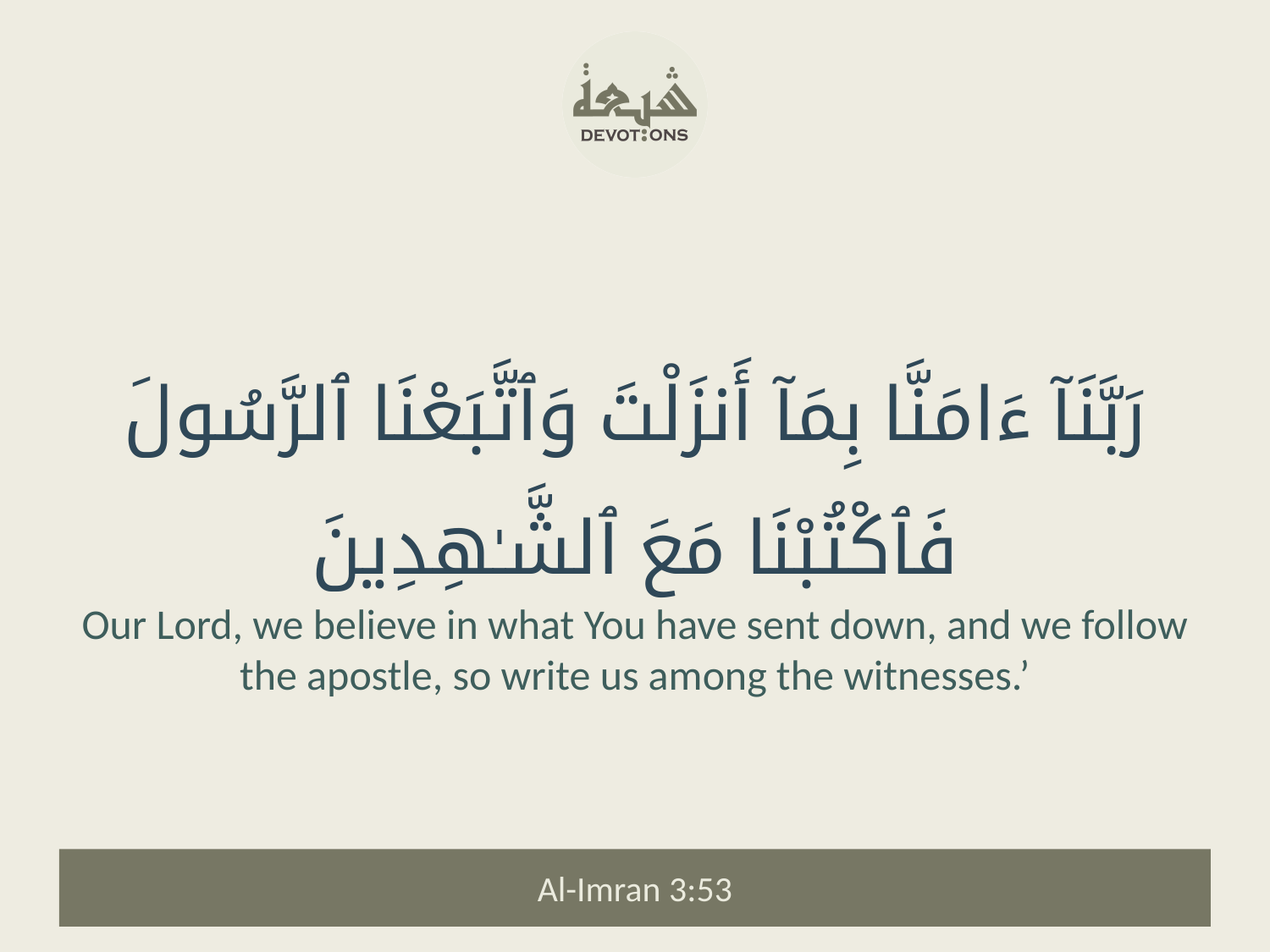

رَبَّنَآ ءَامَنَّا بِمَآ أَنزَلْتَ وَٱتَّبَعْنَا ٱلرَّسُولَ فَٱكْتُبْنَا مَعَ ٱلشَّـٰهِدِينَ
Our Lord, we believe in what You have sent down, and we follow the apostle, so write us among the witnesses.’
Al-Imran 3:53